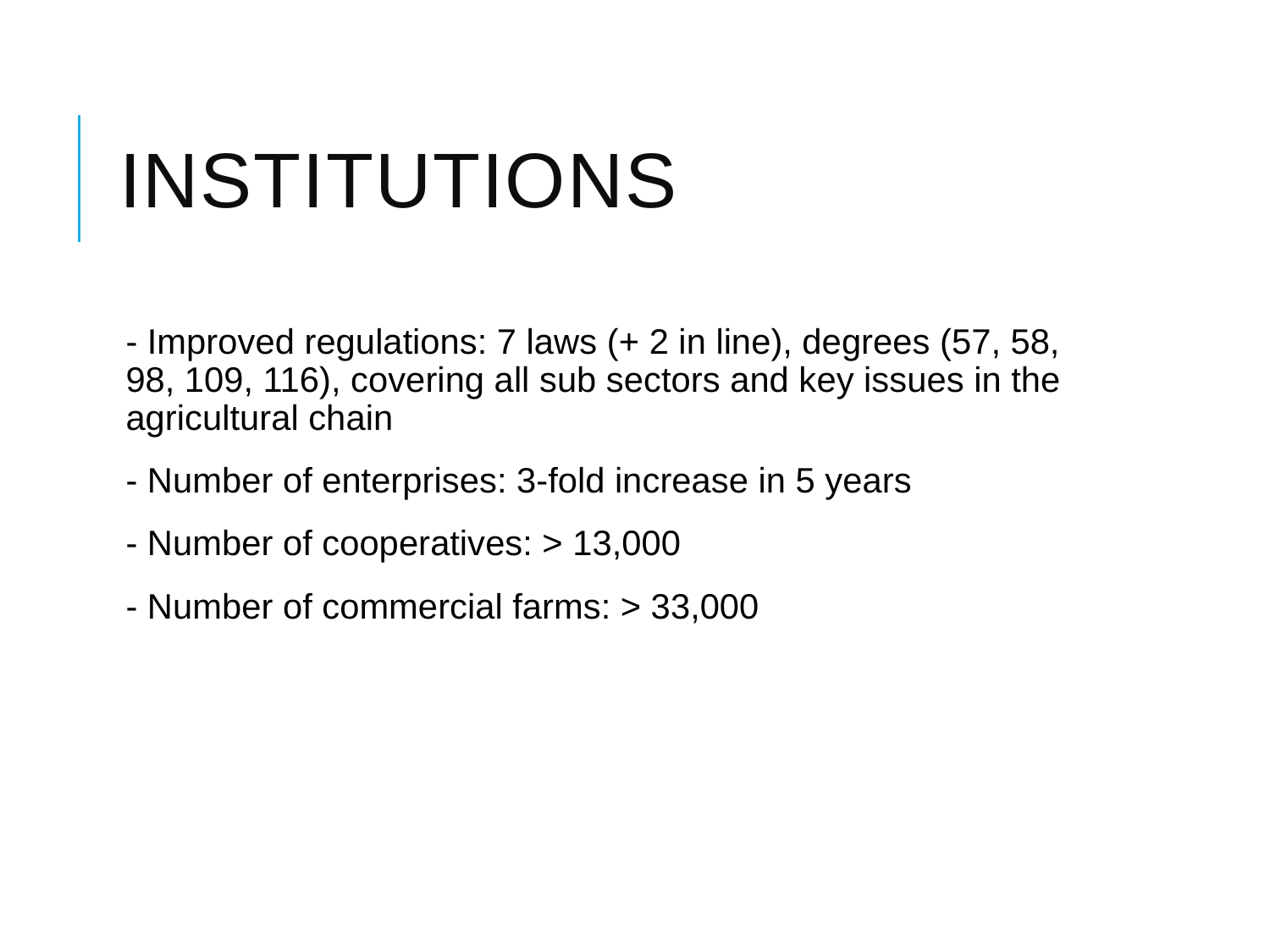

# Institutions
- Improved regulations: 7 laws (+ 2 in line), degrees (57, 58, 98, 109, 116), covering all sub sectors and key issues in the agricultural chain
- Number of enterprises: 3-fold increase in 5 years
- Number of cooperatives: > 13,000
- Number of commercial farms: > 33,000